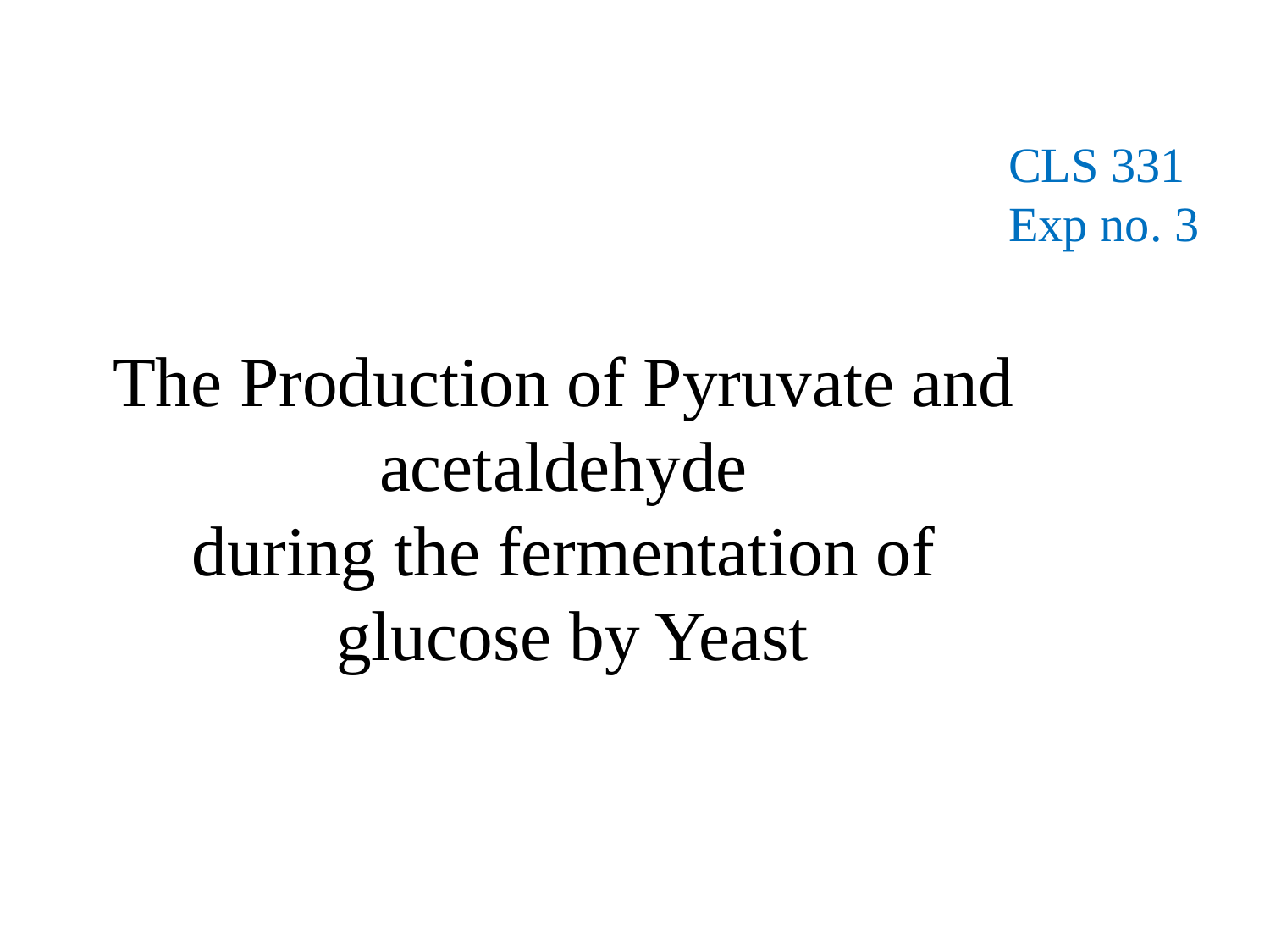

CLS 331
Exp no. 3
# The Production of Pyruvate and acetaldehyde during the fermentation of glucose by Yeast